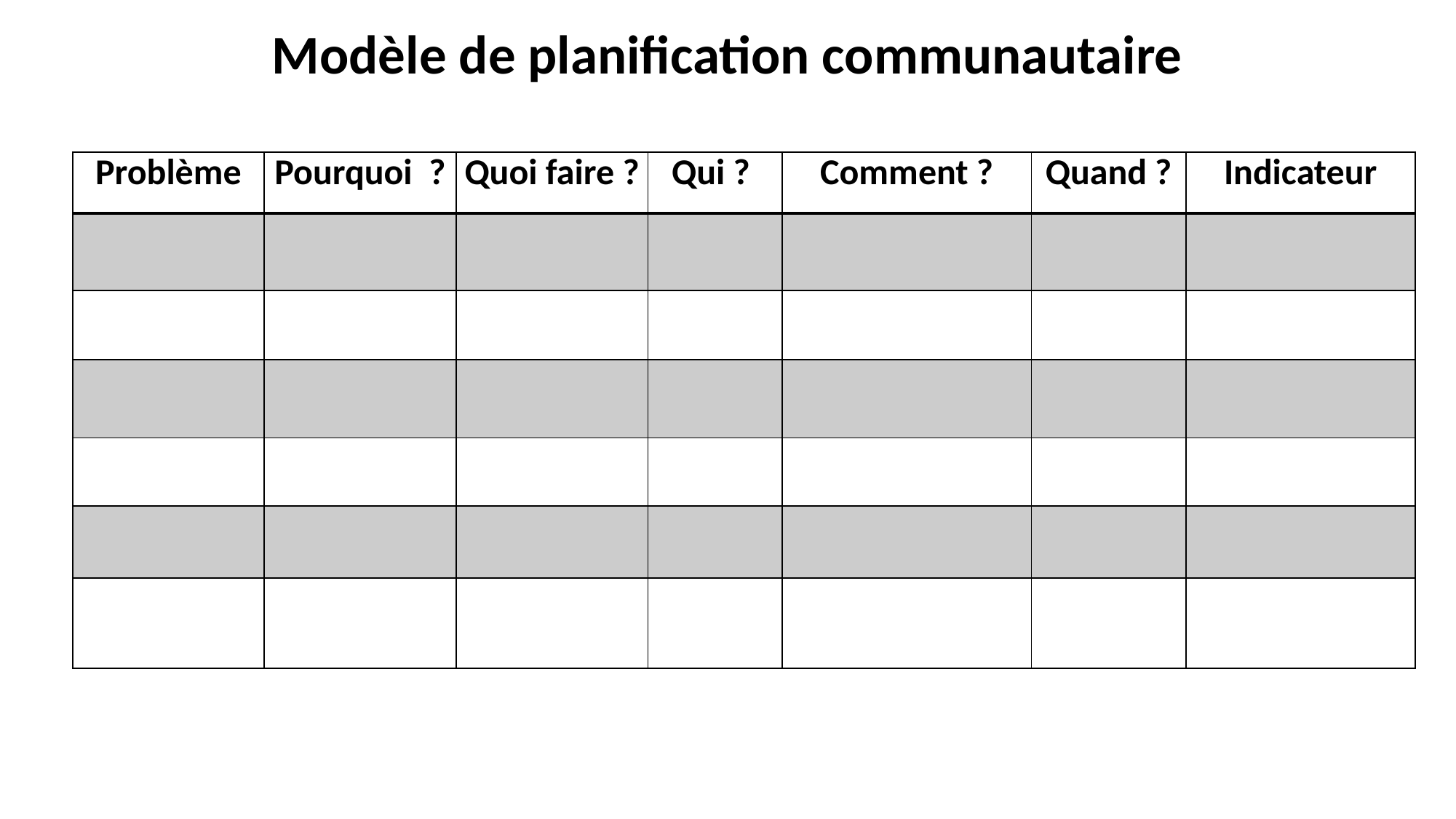

# Modèle de planification communautaire
| Problème | Pourquoi ? | Quoi faire ? | Qui ? | Comment ? | Quand ? | Indicateur |
| --- | --- | --- | --- | --- | --- | --- |
|  |  |  |  |  |  |  |
|  |  |  |  |  |  |  |
|  |  |  |  |  |  |  |
|  |  |  |  |  |  |  |
|  |  |  |  |  |  |  |
|  |  |  |  |  |  |  |